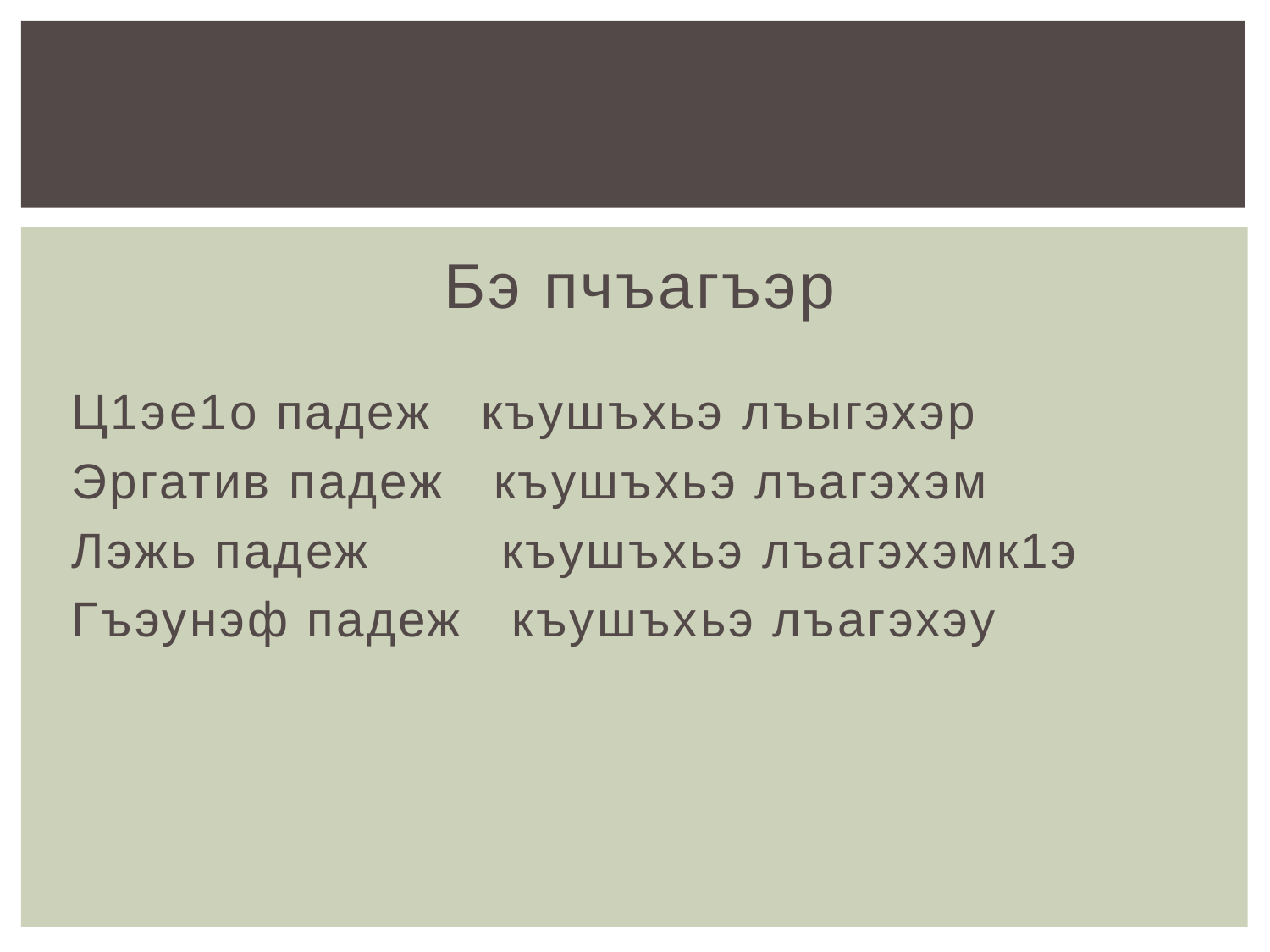

Бэ пчъагъэр

Ц1эе1о падеж   къушъхьэ лъыгэхэр
Эргатив падеж   къушъхьэ лъагэхэм
Лэжь падеж        къушъхьэ лъагэхэмк1э
Гъэунэф падеж   къушъхьэ лъагэхэу